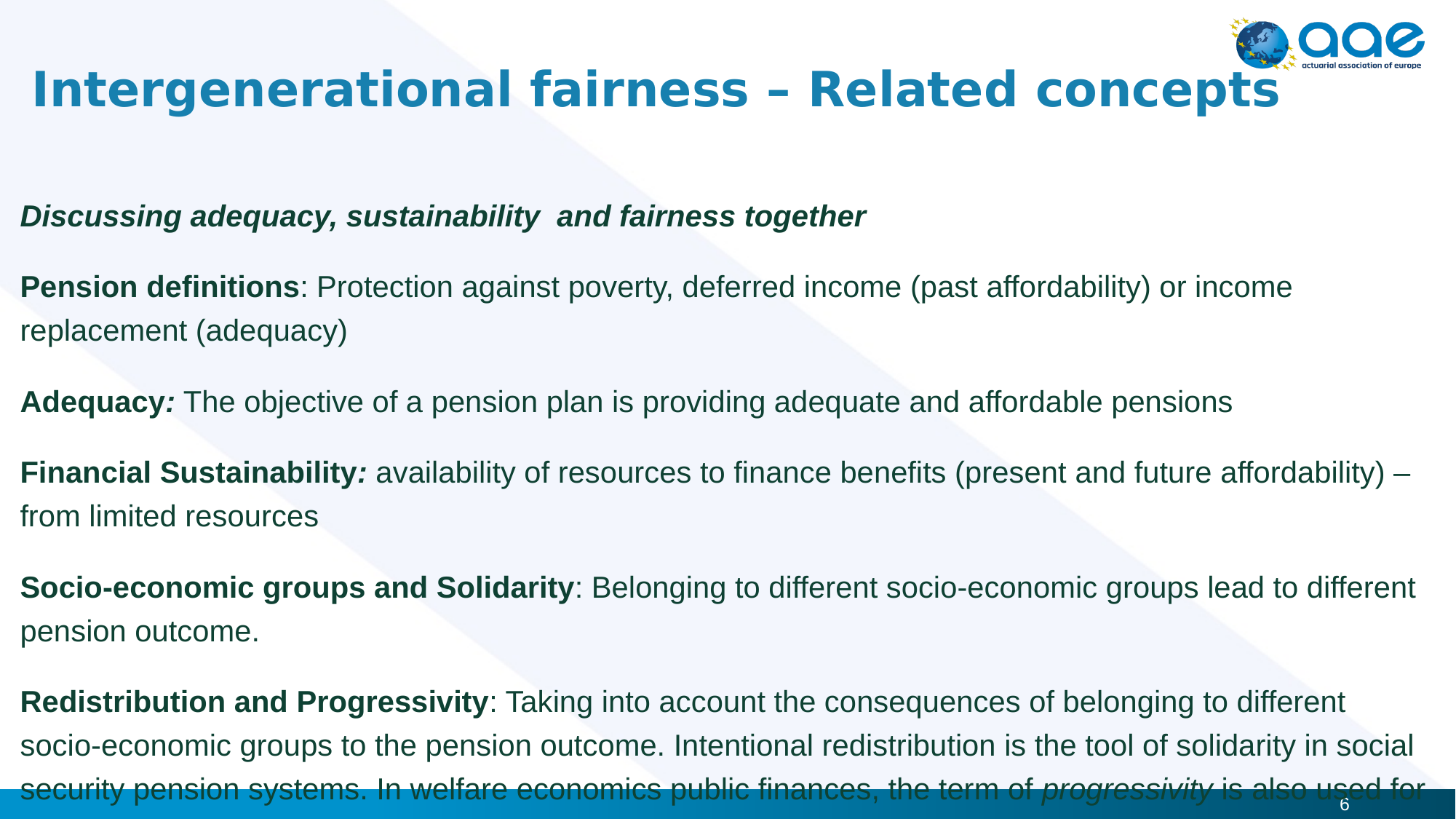

# Intergenerational fairness – Related concepts
Discussing adequacy, sustainability  and fairness together
Pension definitions: Protection against poverty, deferred income (past affordability) or income replacement (adequacy)
Adequacy: The objective of a pension plan is providing adequate and affordable pensions
Financial Sustainability: availability of resources to finance benefits (present and future affordability) – from limited resources
Socio-economic groups and Solidarity: Belonging to different socio-economic groups lead to different pension outcome.
Redistribution and Progressivity: Taking into account the consequences of belonging to different socio-economic groups to the pension outcome. Intentional redistribution is the tool of solidarity in social security pension systems. In welfare economics public finances, the term of progressivity is also used for this concept*

6